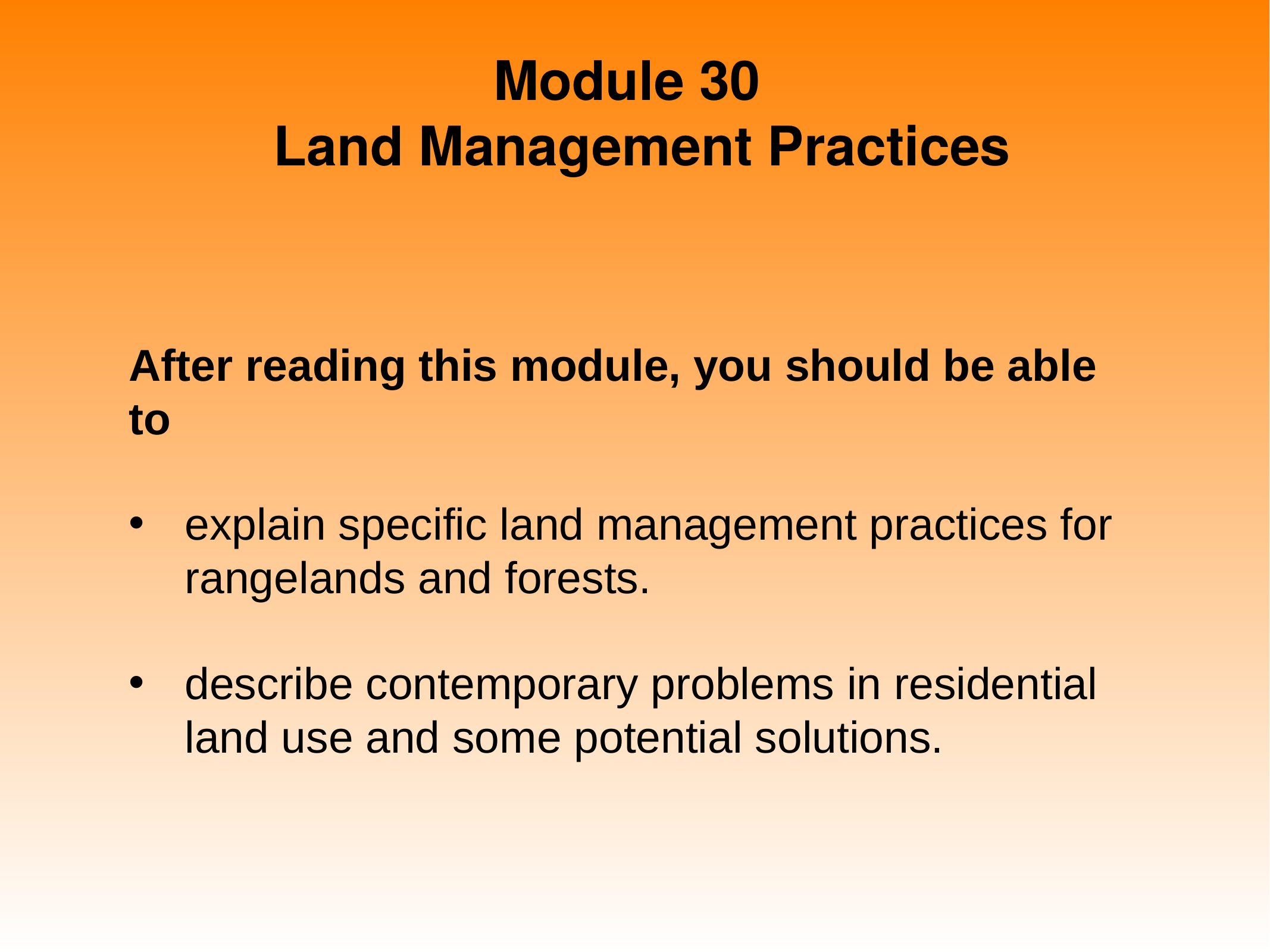

# Module 30 Land Management Practices
After reading this module, you should be able to
explain specific land management practices for rangelands and forests.
describe contemporary problems in residential land use and some potential solutions.